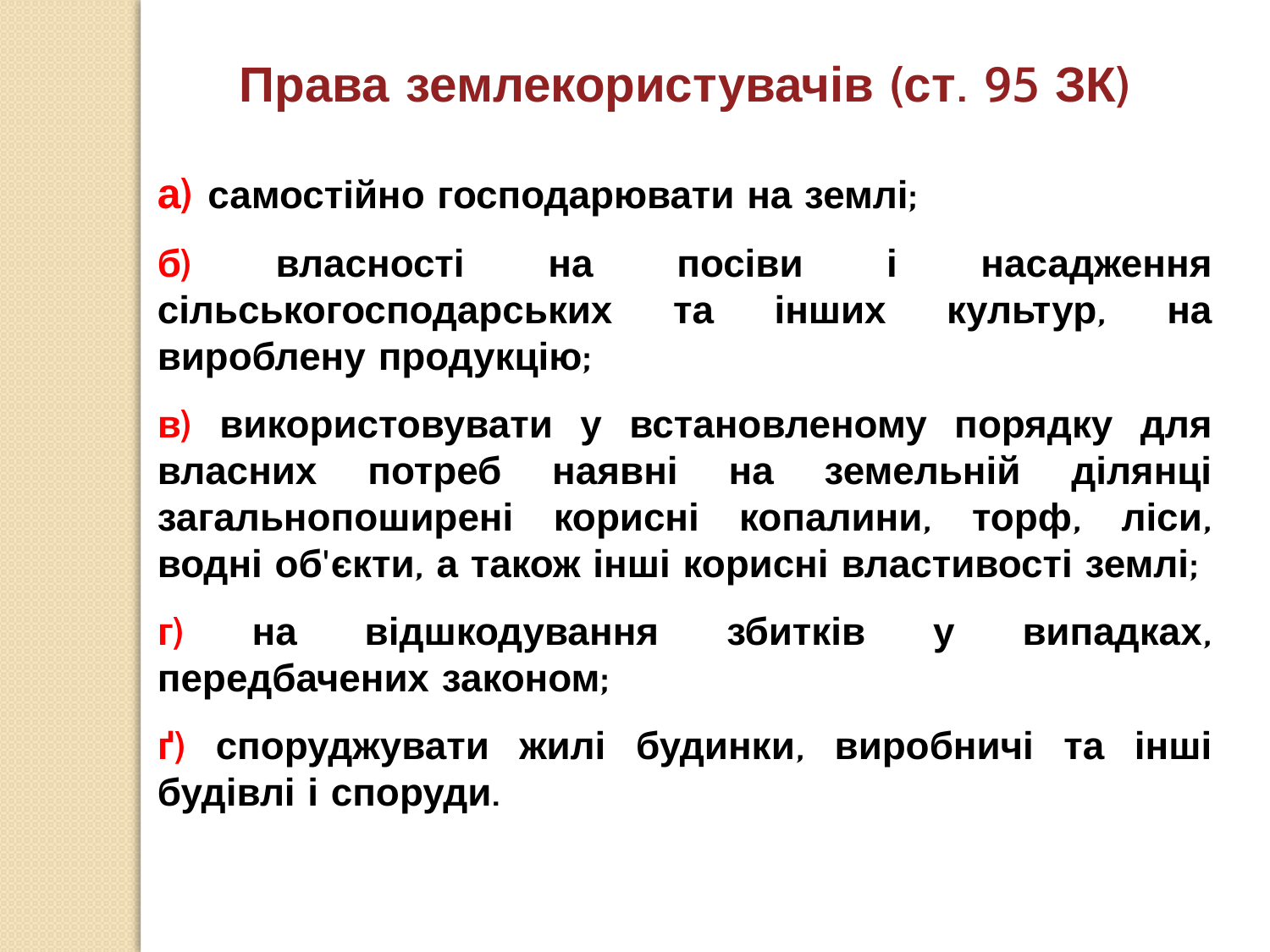

Права землекористувачів (ст. 95 ЗК)

а) самостійно господарювати на землі;
б) власності на посіви і насадження сільськогосподарських та інших культур, на вироблену продукцію;
в) використовувати у встановленому порядку для власних потреб наявні на земельній ділянці загальнопоширені корисні копалини, торф, ліси, водні об'єкти, а також інші корисні властивості землі;
г) на відшкодування збитків у випадках, передбачених законом;
ґ) споруджувати жилі будинки, виробничі та інші будівлі і споруди.